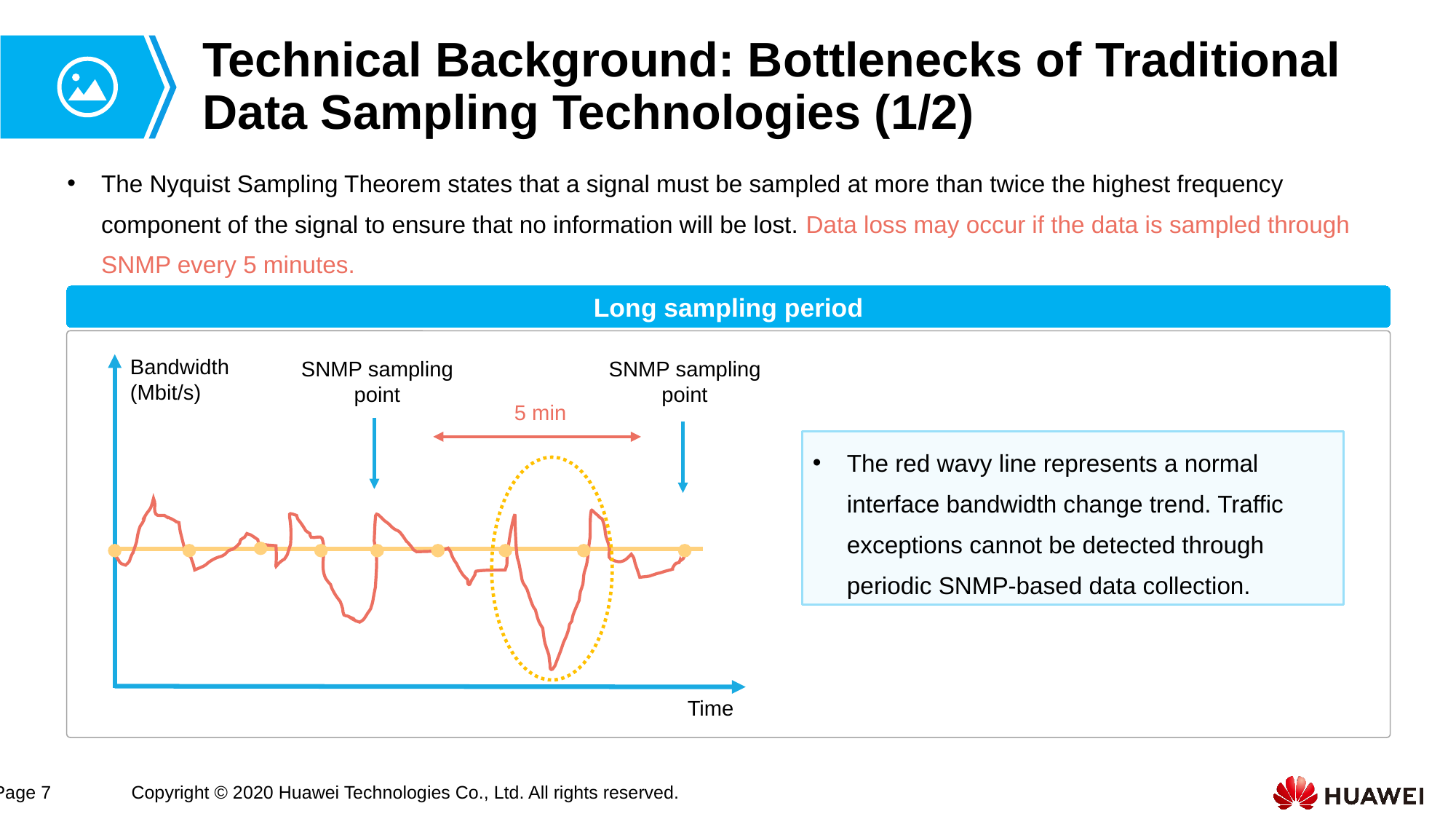

# Technical Background: Bottlenecks of Traditional Data Sampling Technologies (1/2)
The Nyquist Sampling Theorem states that a signal must be sampled at more than twice the highest frequency component of the signal to ensure that no information will be lost. Data loss may occur if the data is sampled through SNMP every 5 minutes.
Long sampling period

Bandwidth (Mbit/s)
SNMP sampling point
SNMP sampling point
5 min
The red wavy line represents a normal interface bandwidth change trend. Traffic exceptions cannot be detected through periodic SNMP-based data collection.

Time